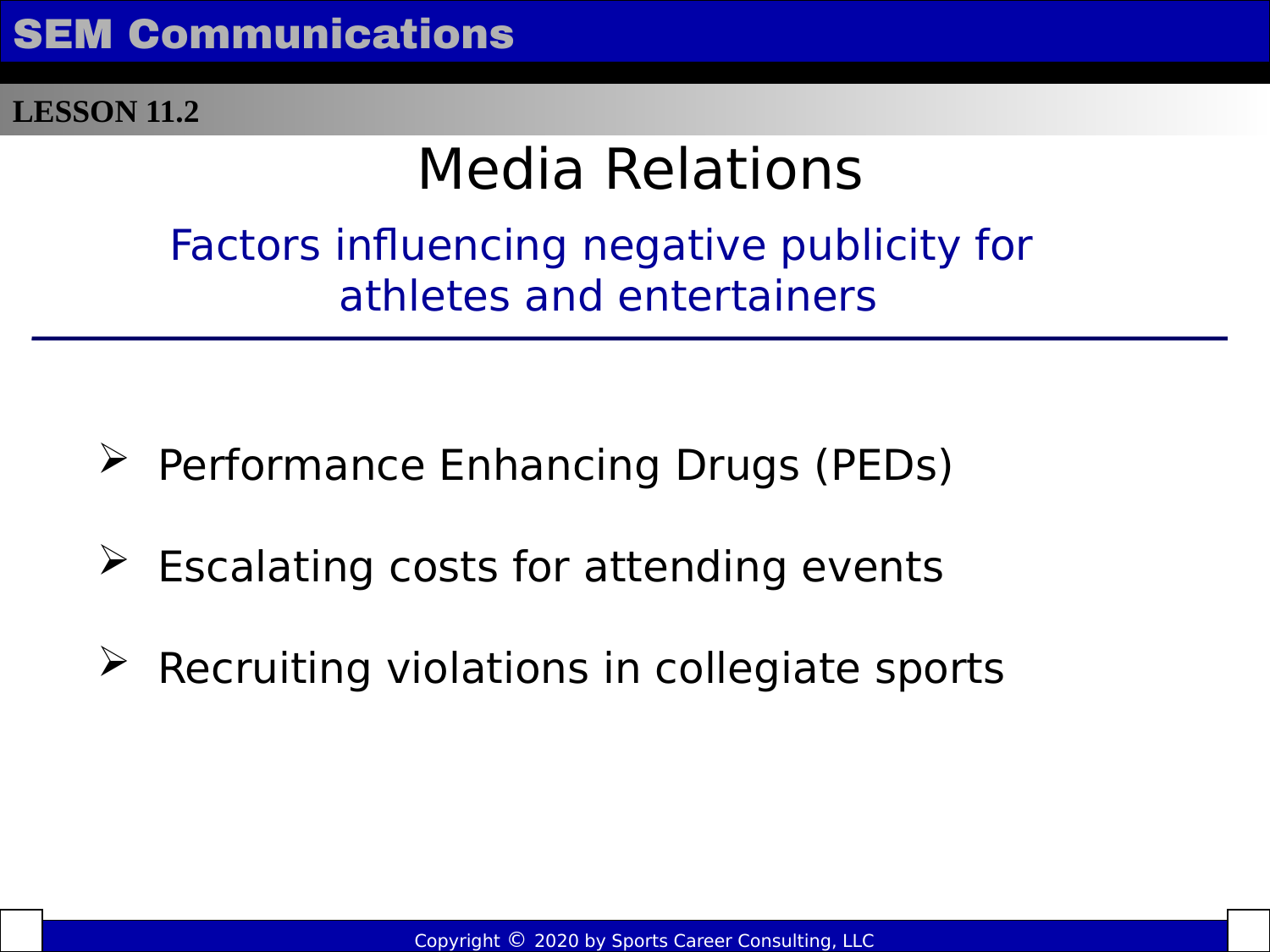

SEM Communications
LESSON 11.2
Media Relations
Factors influencing negative publicity for
athletes and entertainers

  Performance Enhancing Drugs (PEDs)

  Escalating costs for attending events

  Recruiting violations in collegiate sports

Copyright © 2020 by Sports Career Consulting, LLC